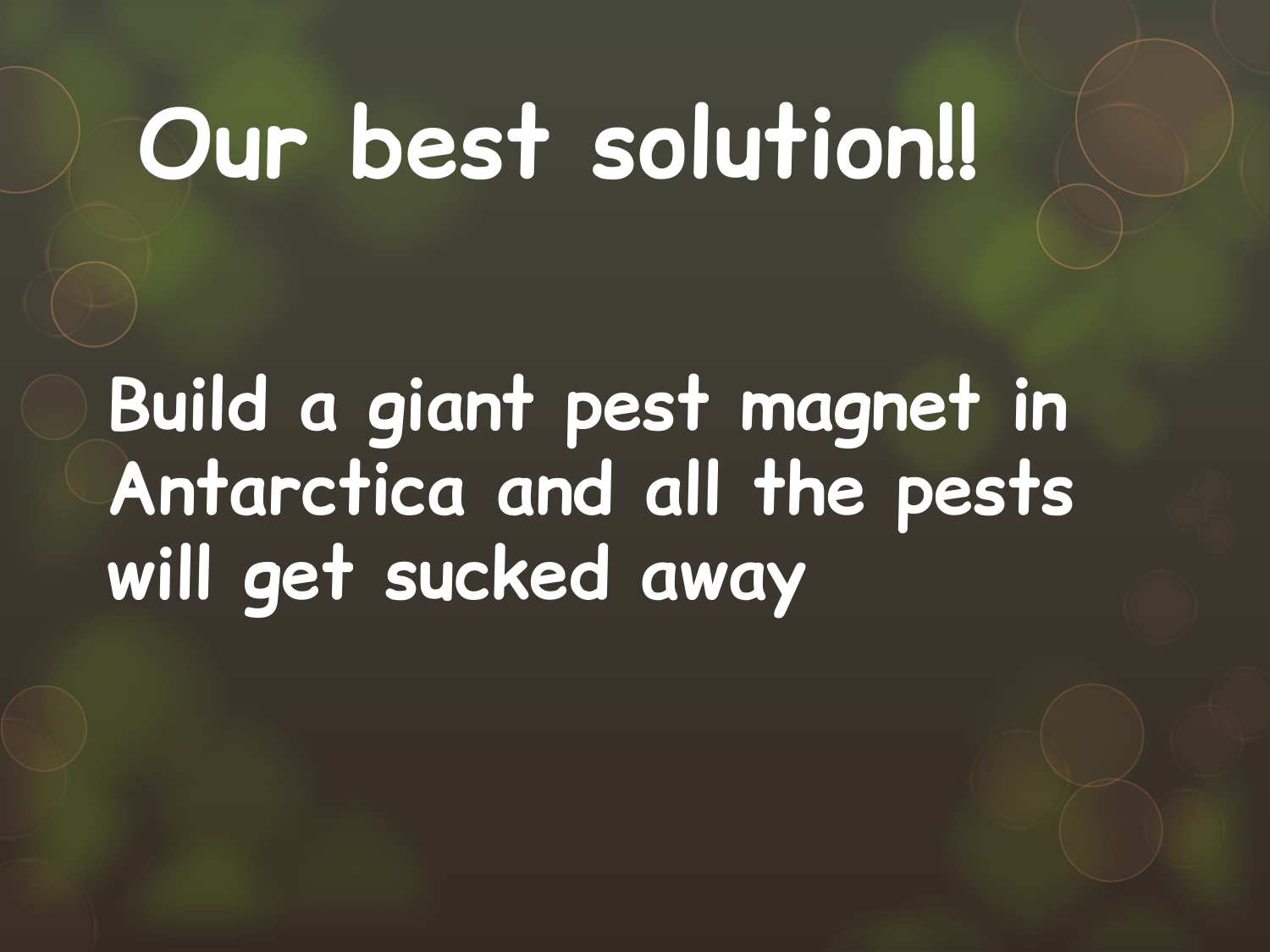

Our best solution!!
Build a giant pest magnet in Antarctica and all the pests will get sucked away